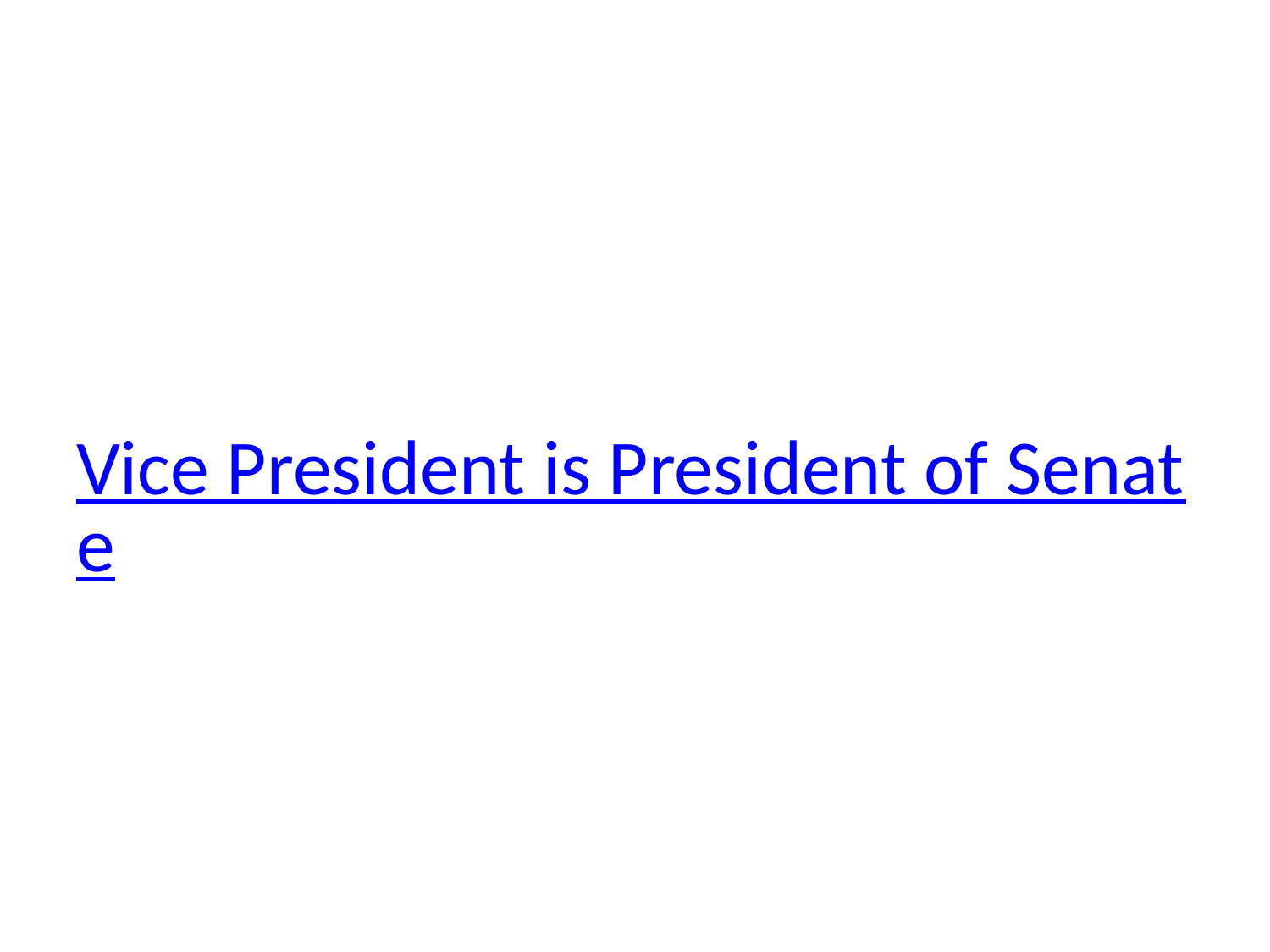

# Vice President is President of Senate